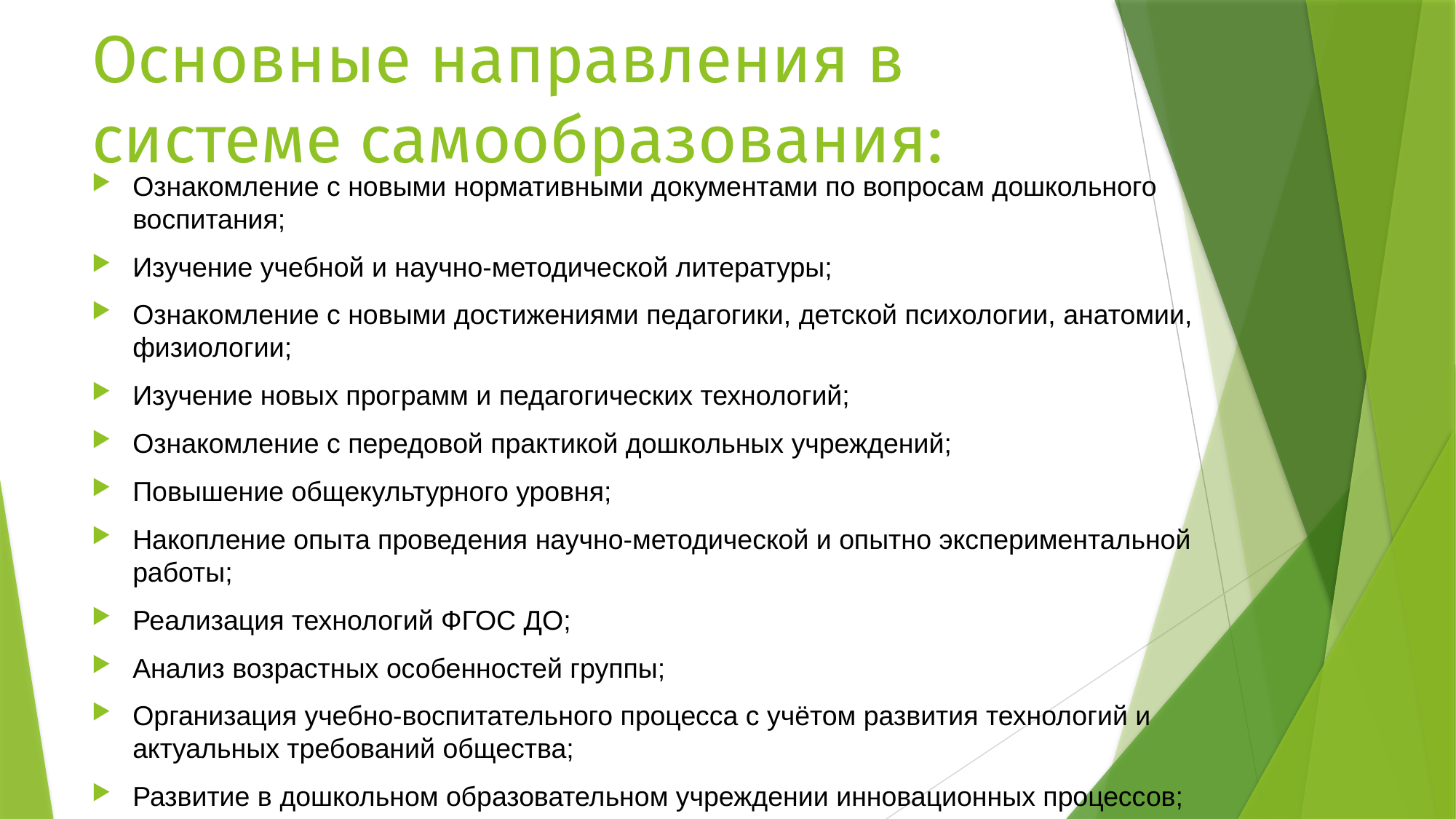

# Основные направления в системе самообразования:
Ознакомление с новыми нормативными документами по вопросам дошкольного воспитания;
Изучение учебной и научно-методической литературы;
Ознакомление с новыми достижениями педагогики, детской психологии, анатомии, физиологии;
Изучение новых программ и педагогических технологий;
Ознакомление с передовой практикой дошкольных учреждений;
Повышение общекультурного уровня;
Накопление опыта проведения научно-методической и опытно экспериментальной работы;
Реализация технологий ФГОС ДО;
Анализ возрастных особенностей группы;
Организация учебно-воспитательного процесса с учётом развития технологий и актуальных требований общества;
Развитие в дошкольном образовательном учреждении инновационных процессов;